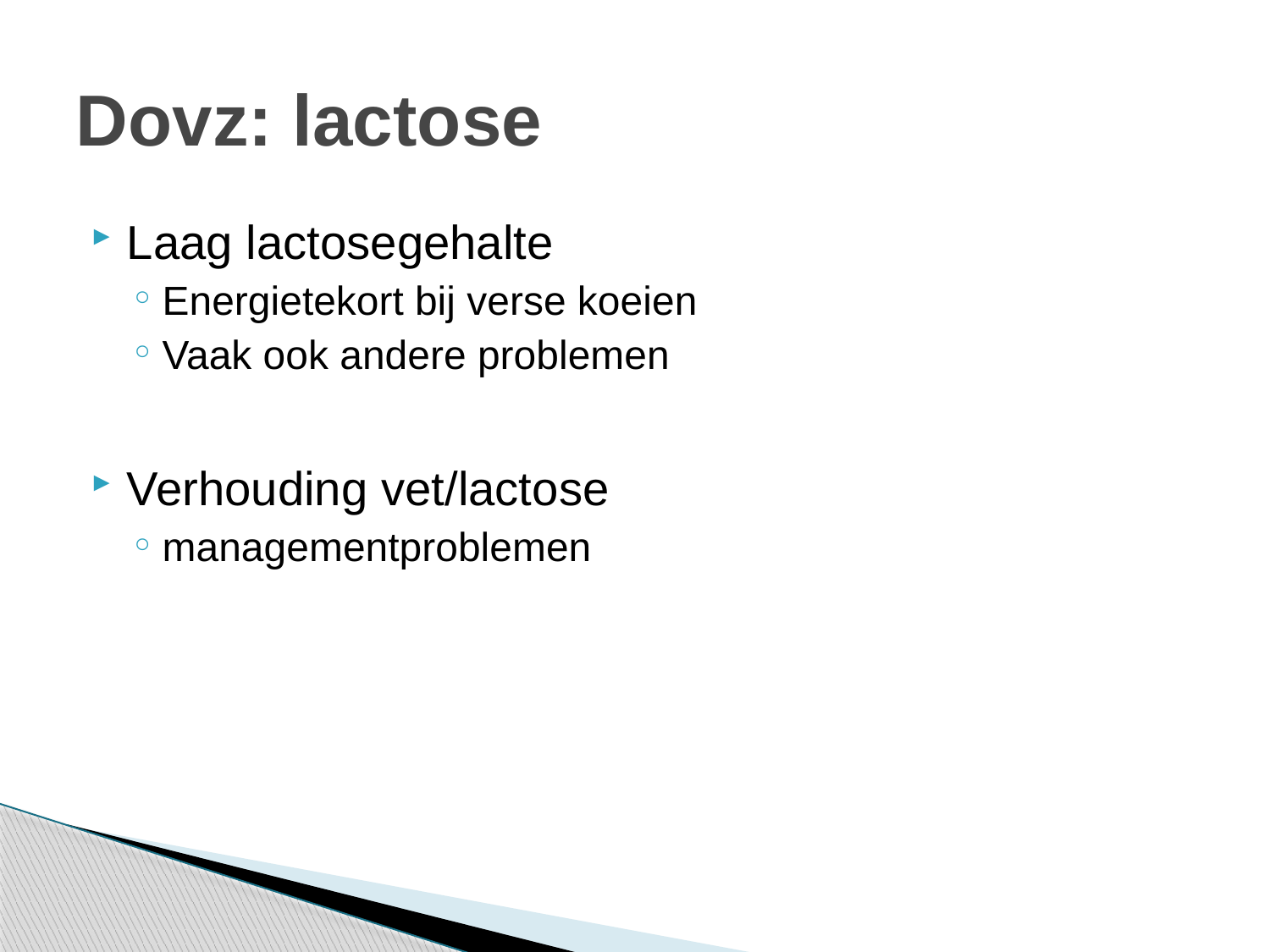

# Dovz: lactose
Laag lactosegehalte
Energietekort bij verse koeien
Vaak ook andere problemen

Verhouding vet/lactose
managementproblemen